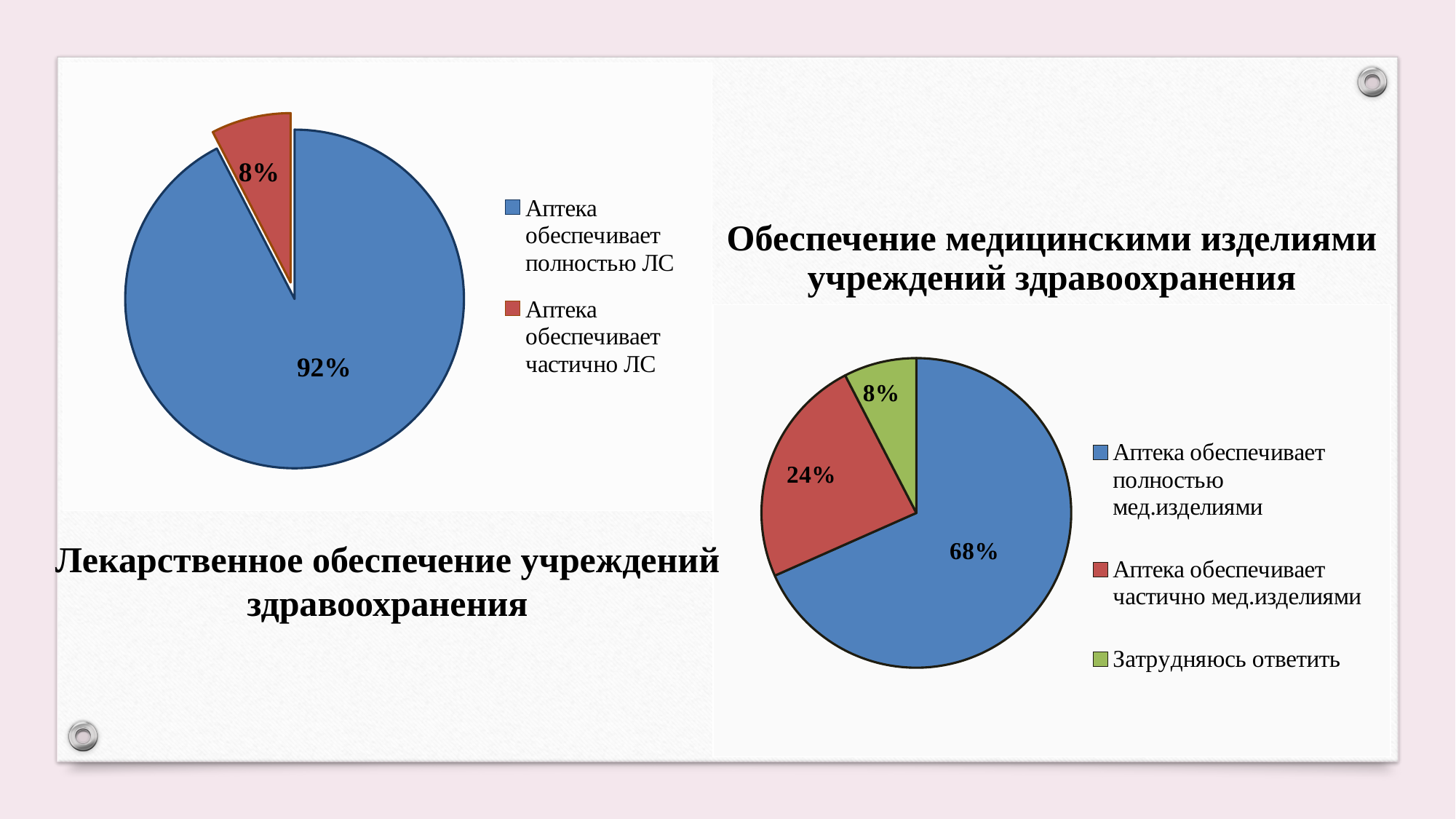

### Chart

| Category | Лекарственное обеспечение |
|---|---|
| Аптека обеспечивает полностью ЛС | 73.0 |
| Аптека обеспечивает частично ЛС | 6.0 |
Обеспечение медицинскими изделиями учреждений здравоохранения

### Chart

| Category | Обеспечение медицинскими изделиями учреждений здравоохранения |
|---|---|
| Аптека обеспечивает полностью мед.изделиями | 54.0 |
| Аптека обеспечивает частично мед.изделиями | 19.0 |
| Затрудняюсь ответить | 6.0 |
Лекарственное обеспечение учреждений здравоохранения